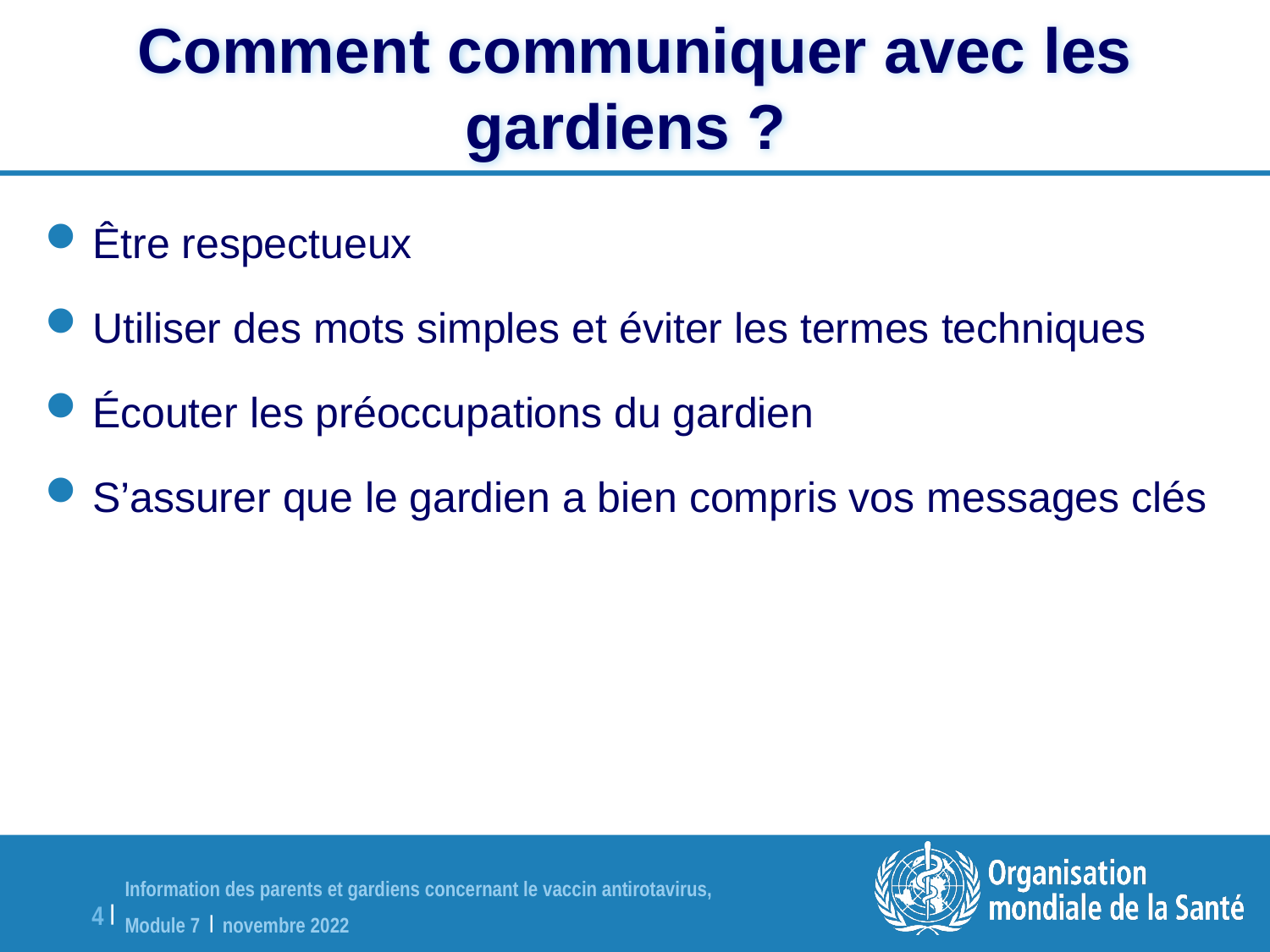

Comment communiquer avec les gardiens ?
Être respectueux
Utiliser des mots simples et éviter les termes techniques
Écouter les préoccupations du gardien
S’assurer que le gardien a bien compris vos messages clés